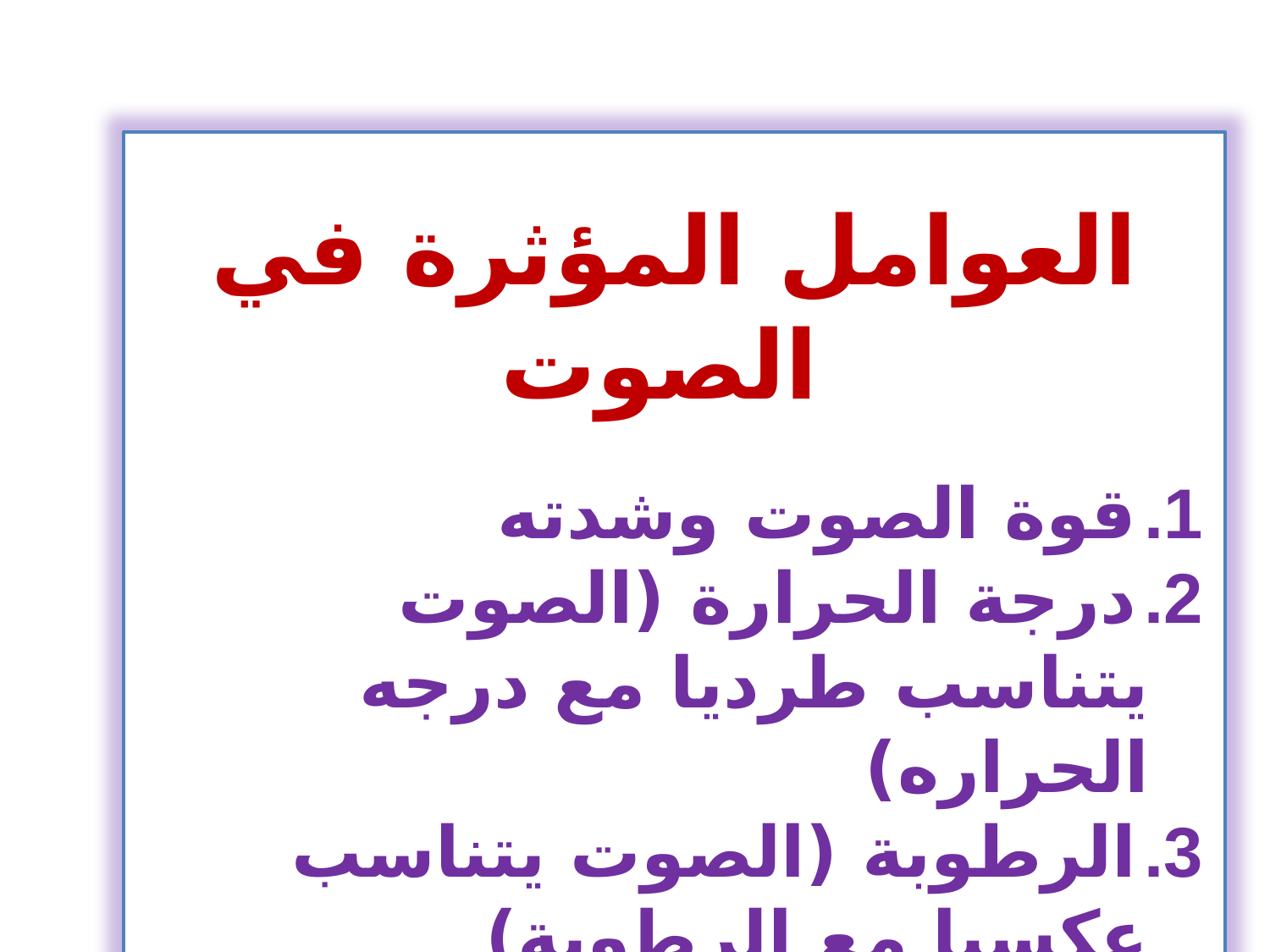

العوامل المؤثرة في الصوت

قوة الصوت وشدته
درجة الحرارة (الصوت يتناسب طرديا مع درجه الحراره)
الرطوبة (الصوت يتناسب عكسيا مع الرطوبة)
نوع الوسيط الذي ينتقل فيه الصوت (الطرق على الطاولة)